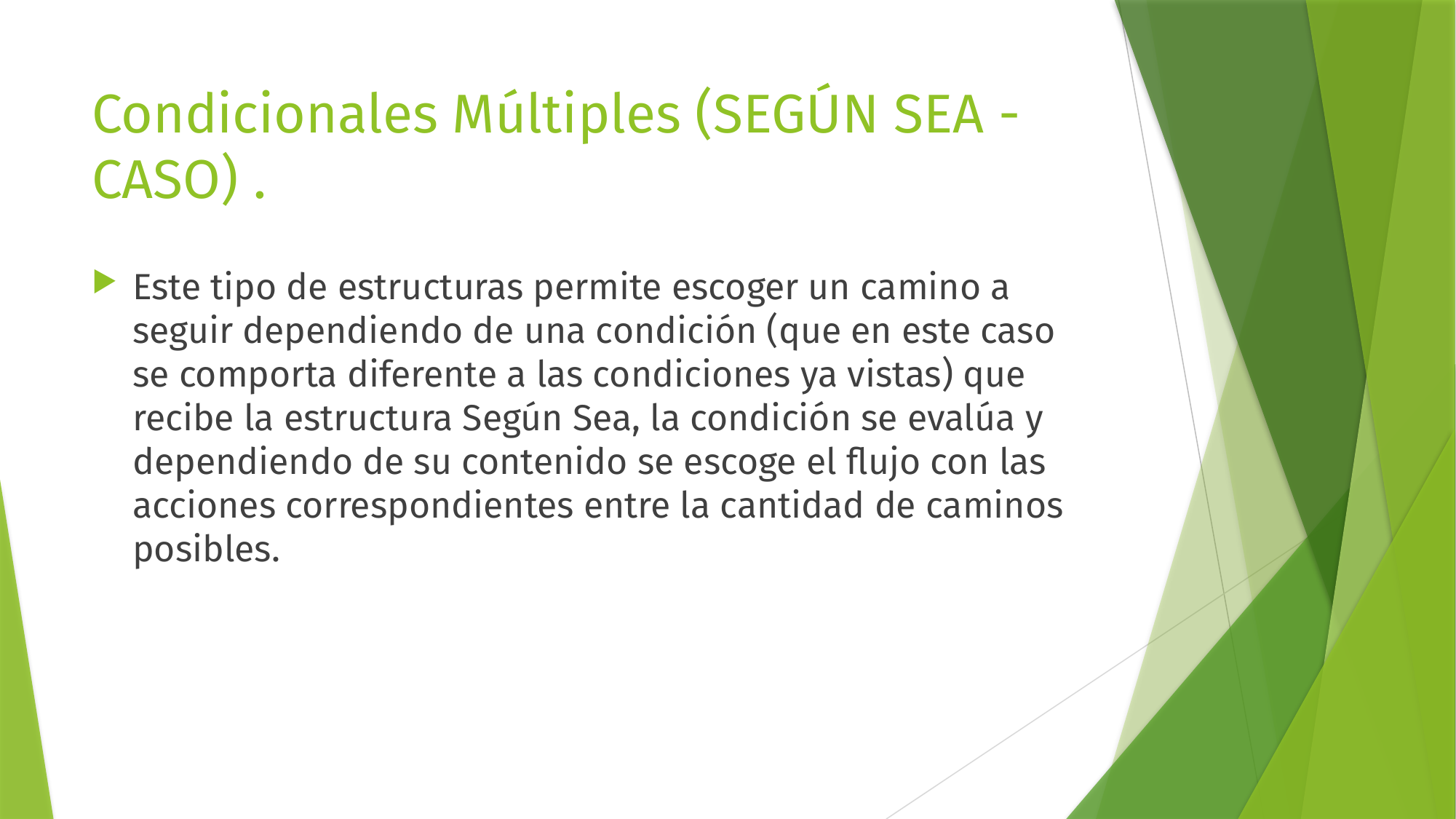

# Condicionales Múltiples (SEGÚN SEA - CASO) .
Este tipo de estructuras permite escoger un camino a seguir dependiendo de una condición (que en este caso se comporta diferente a las condiciones ya vistas) que recibe la estructura Según Sea, la condición se evalúa y dependiendo de su contenido se escoge el flujo con las acciones correspondientes entre la cantidad de caminos posibles.